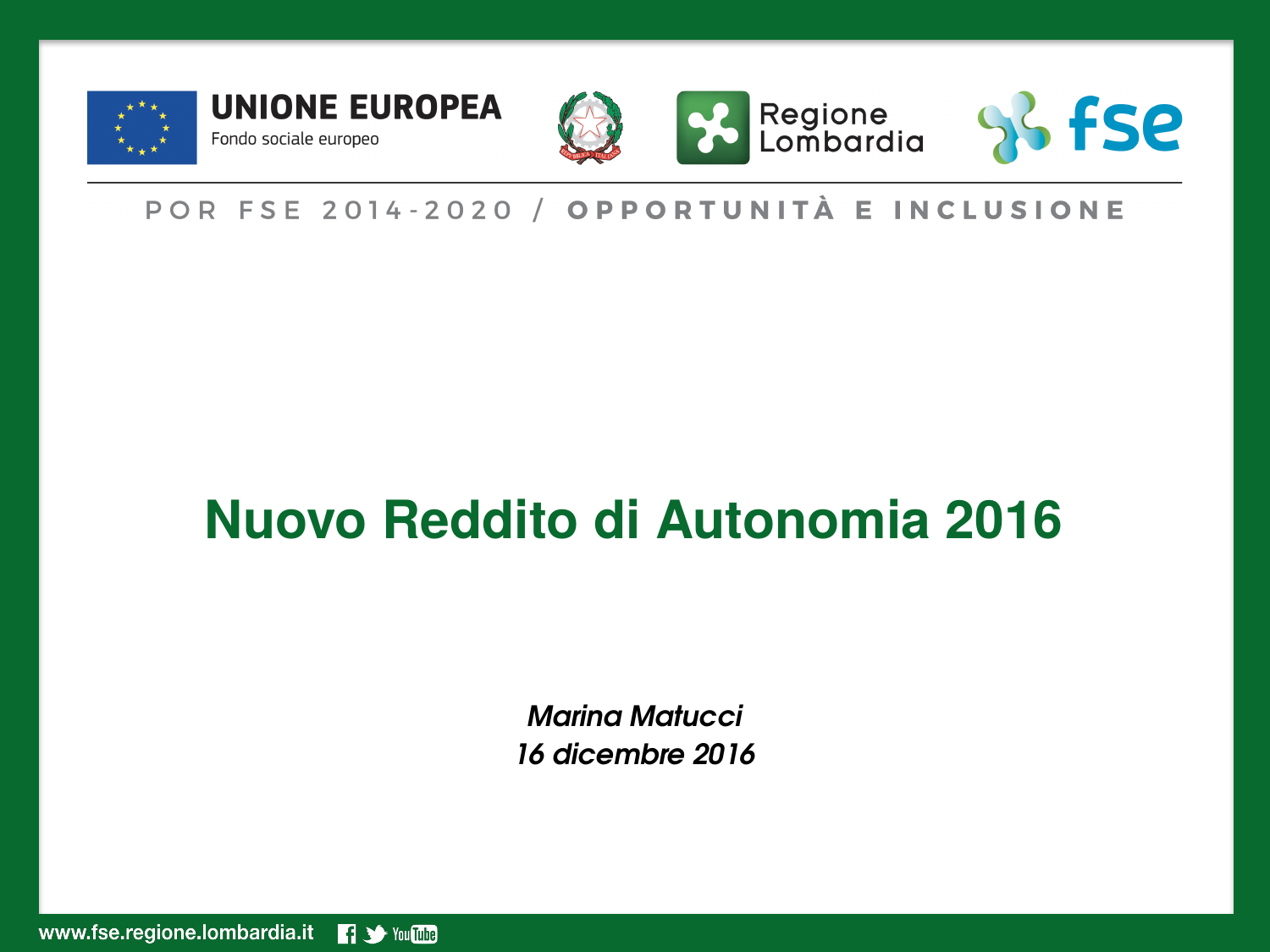

Nuovo Reddito di Autonomia 2016

Marina Matucci
16 dicembre 2016